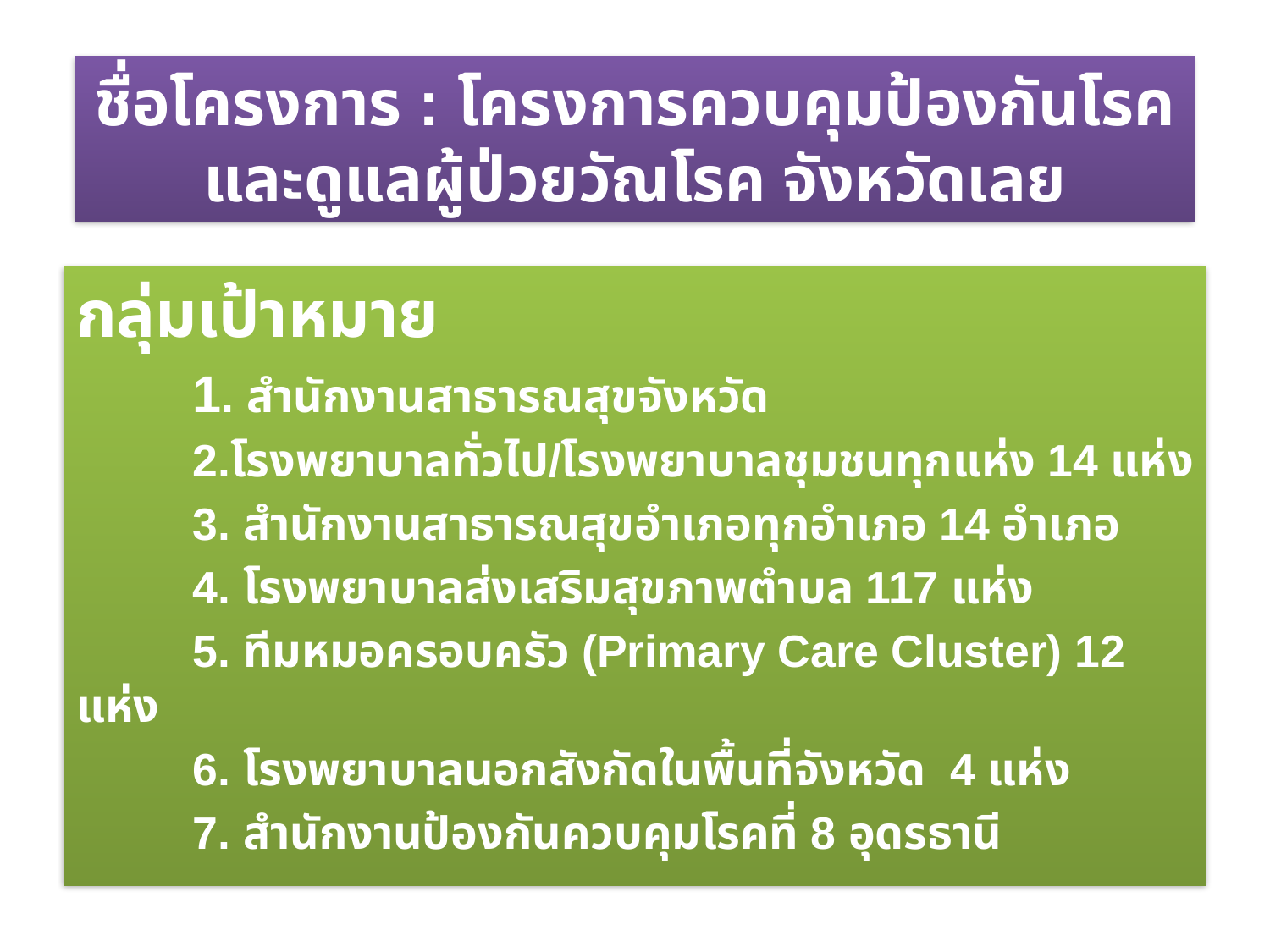

ชื่อโครงการ : โครงการควบคุมป้องกันโรคและดูแลผู้ป่วยวัณโรค จังหวัดเลย
กลุ่มเป้าหมาย
	1. สำนักงานสาธารณสุขจังหวัด
	2.โรงพยาบาลทั่วไป/โรงพยาบาลชุมชนทุกแห่ง 14 แห่ง
	3. สำนักงานสาธารณสุขอำเภอทุกอำเภอ 14 อำเภอ
	4. โรงพยาบาลส่งเสริมสุขภาพตำบล 117 แห่ง
	5. ทีมหมอครอบครัว (Primary Care Cluster) 12 แห่ง
	6. โรงพยาบาลนอกสังกัดในพื้นที่จังหวัด  4 แห่ง
	7. สำนักงานป้องกันควบคุมโรคที่ 8 อุดรธานี